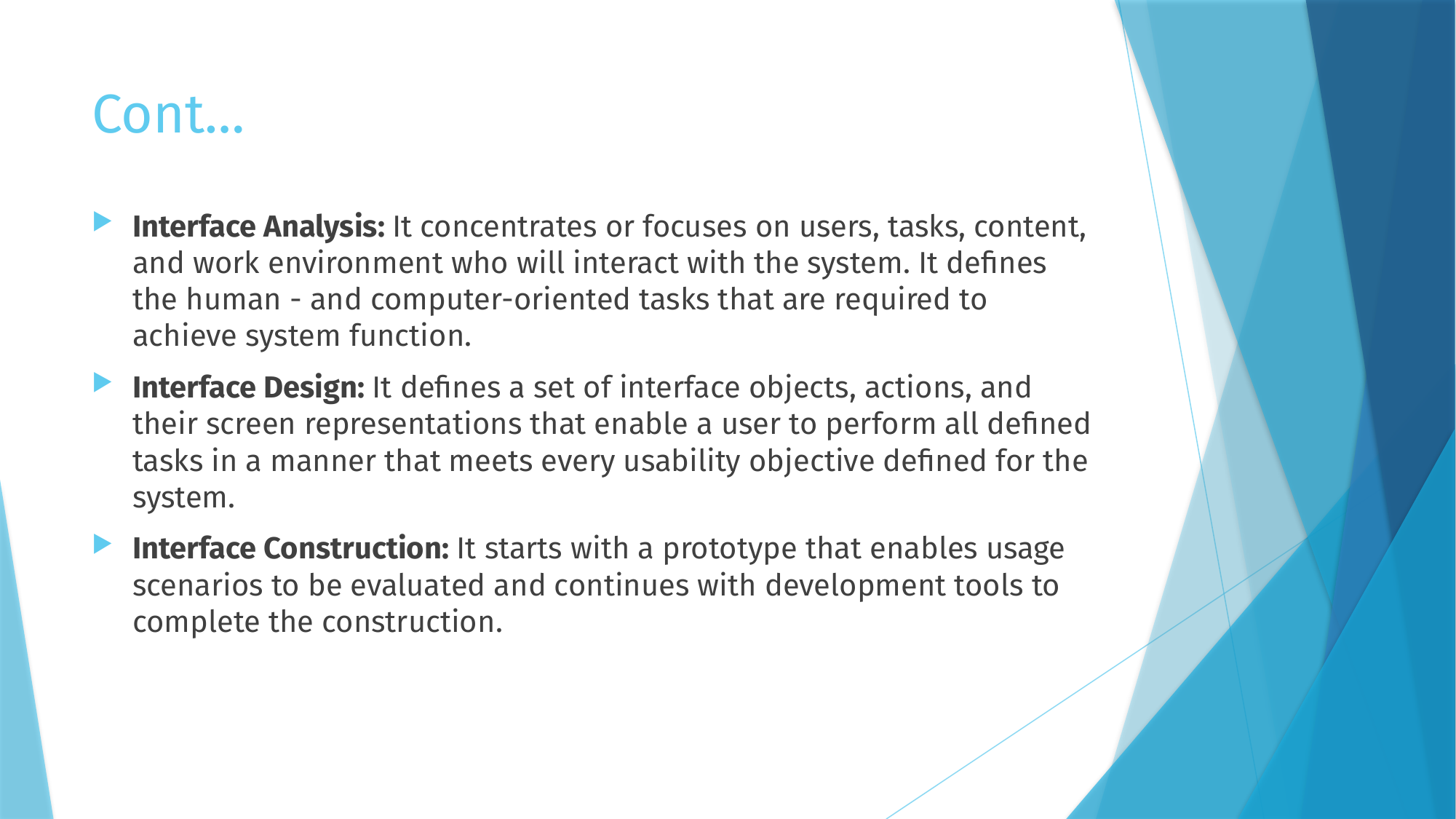

# Cont…
Interface Analysis: It concentrates or focuses on users, tasks, content, and work environment who will interact with the system. It defines the human - and computer-oriented tasks that are required to achieve system function.
Interface Design: It defines a set of interface objects, actions, and their screen representations that enable a user to perform all defined tasks in a manner that meets every usability objective defined for the system.
Interface Construction: It starts with a prototype that enables usage scenarios to be evaluated and continues with development tools to complete the construction.